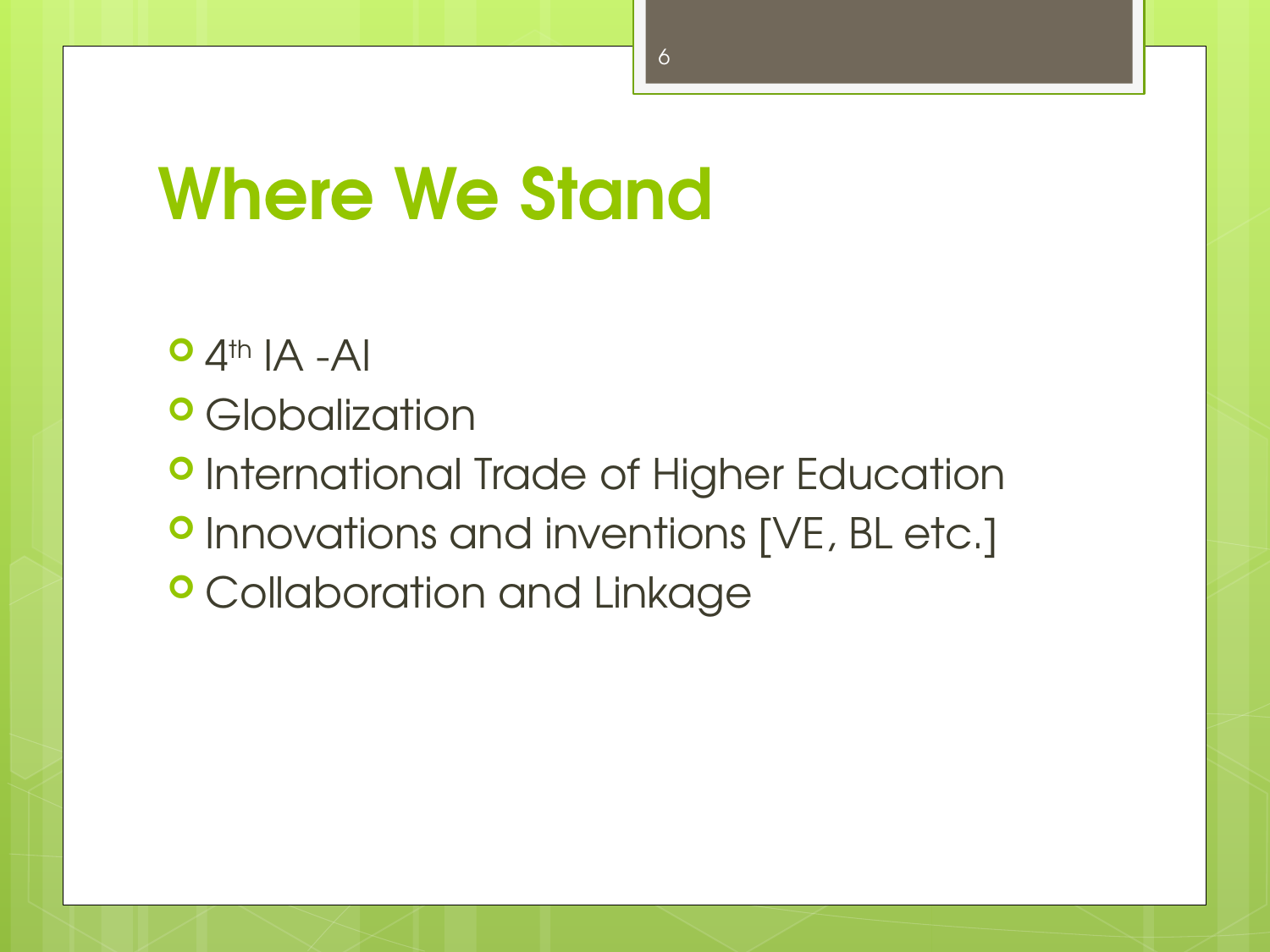

6
# Where We Stand
4th IA -AI
Globalization
International Trade of Higher Education
Innovations and inventions [VE, BL etc.]
Collaboration and Linkage